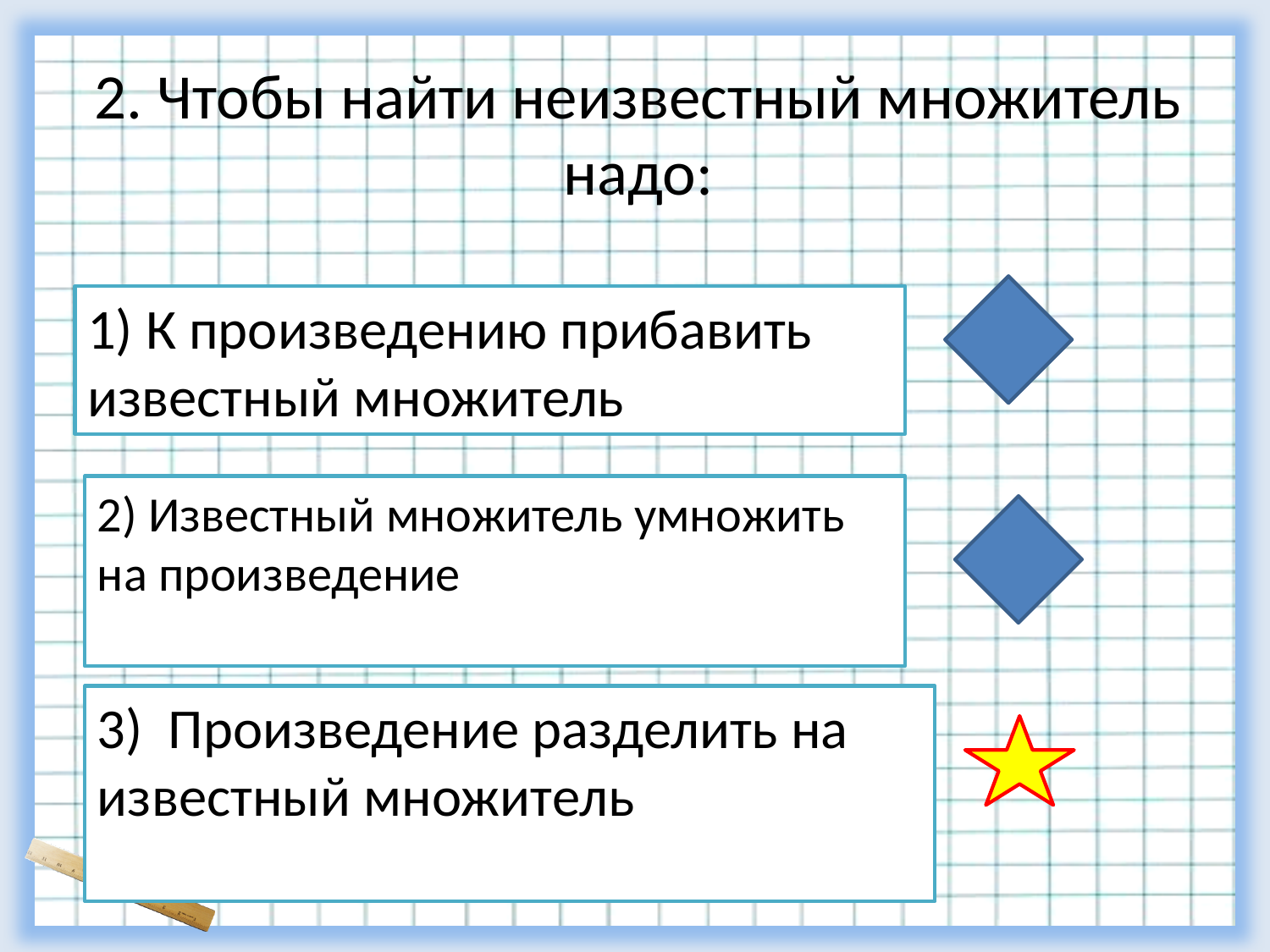

2. Чтобы найти неизвестный множитель надо:

1) К произведению прибавить известный множитель
2) Известный множитель умножить на произведение

3)  Произведение разделить на известный множитель